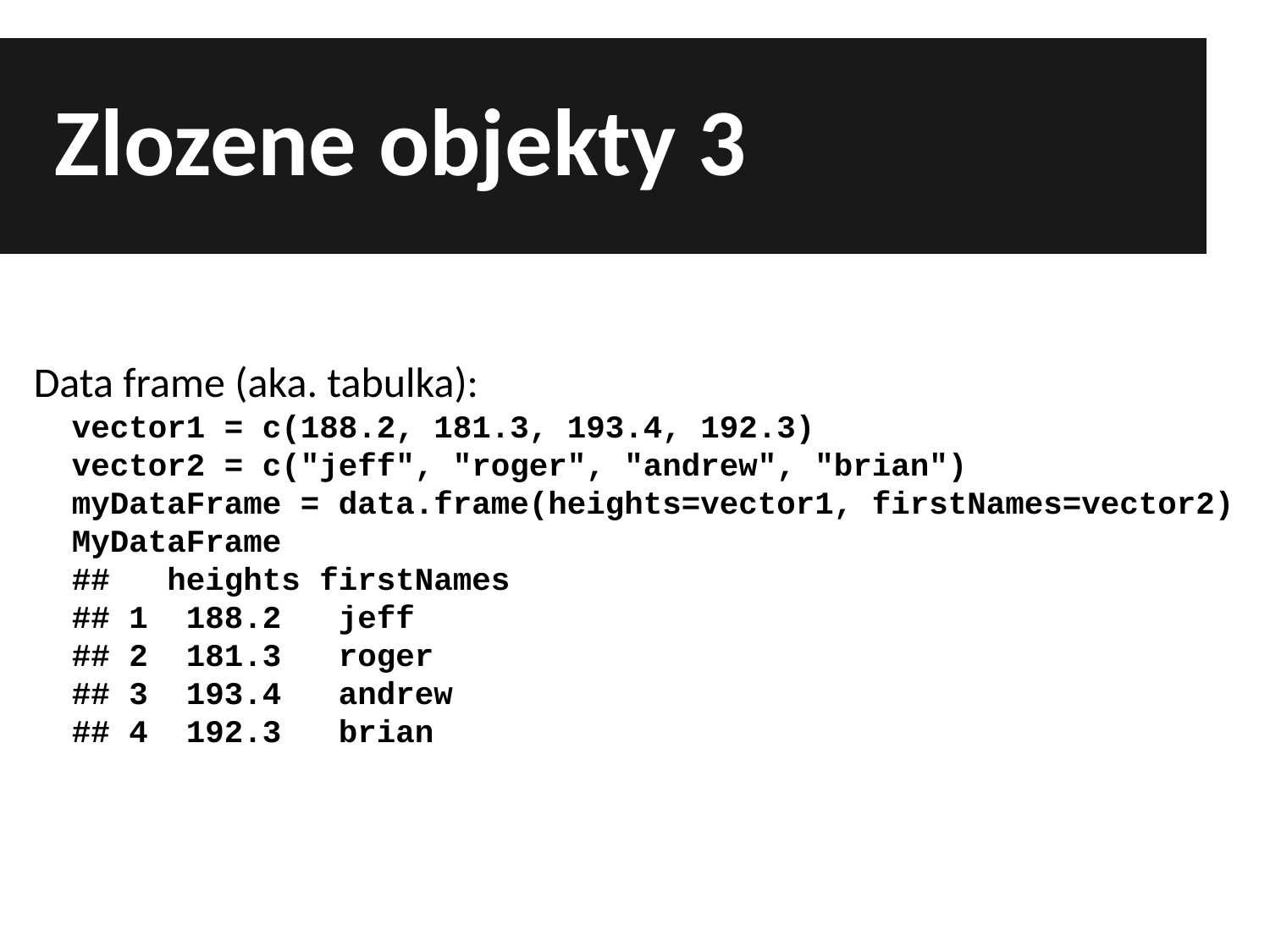

Zlozene objekty 3
Data frame (aka. tabulka):
  vector1 = c(188.2, 181.3, 193.4, 192.3)
  vector2 = c("jeff", "roger", "andrew", "brian")
  myDataFrame = data.frame(heights=vector1, firstNames=vector2)
  MyDataFrame
  ##   heights firstNames
  ## 1  188.2   jeff
  ## 2  181.3   roger
  ## 3  193.4   andrew
  ## 4  192.3   brian